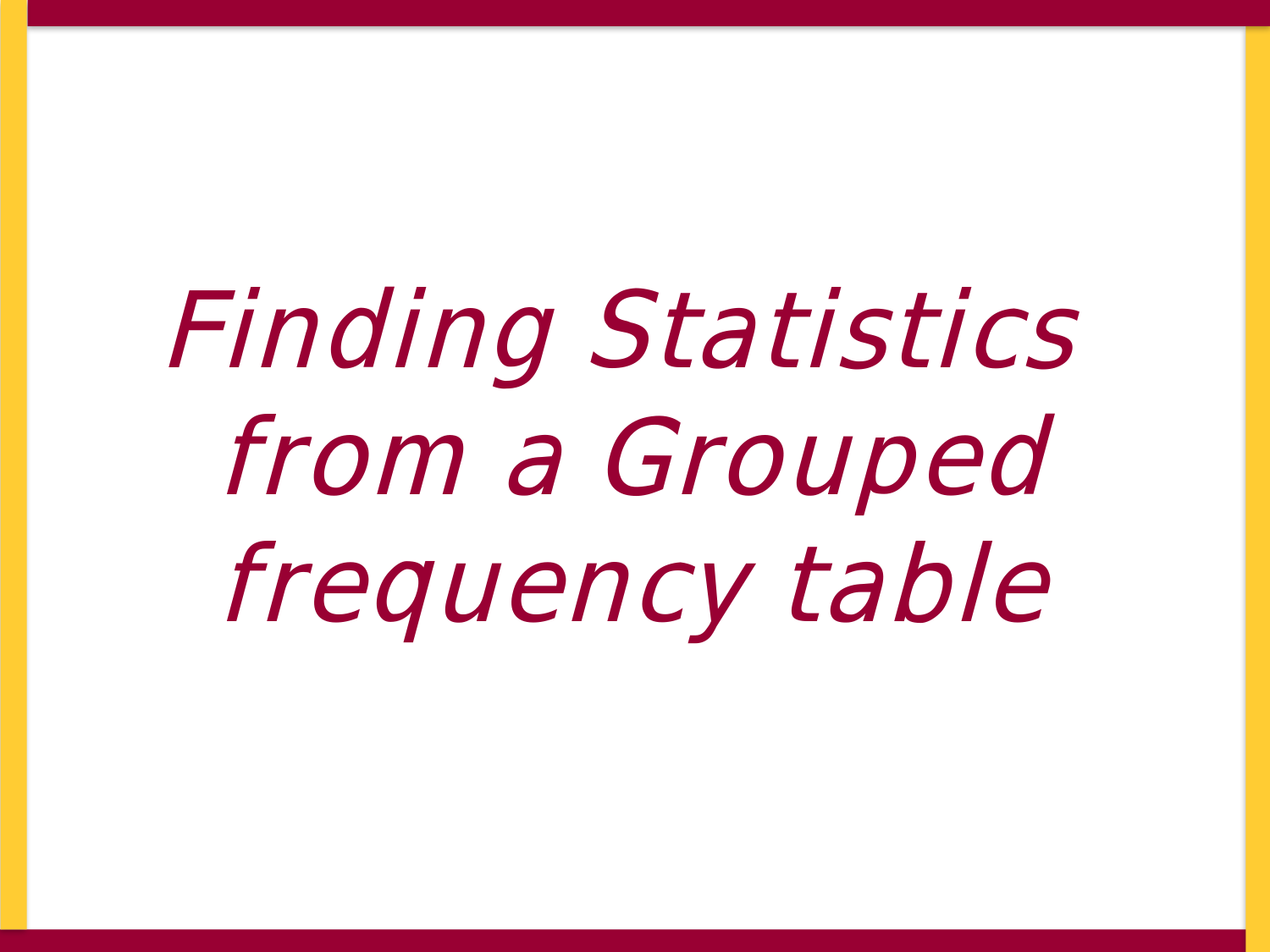

# Finding Statistics  from a Grouped frequency table